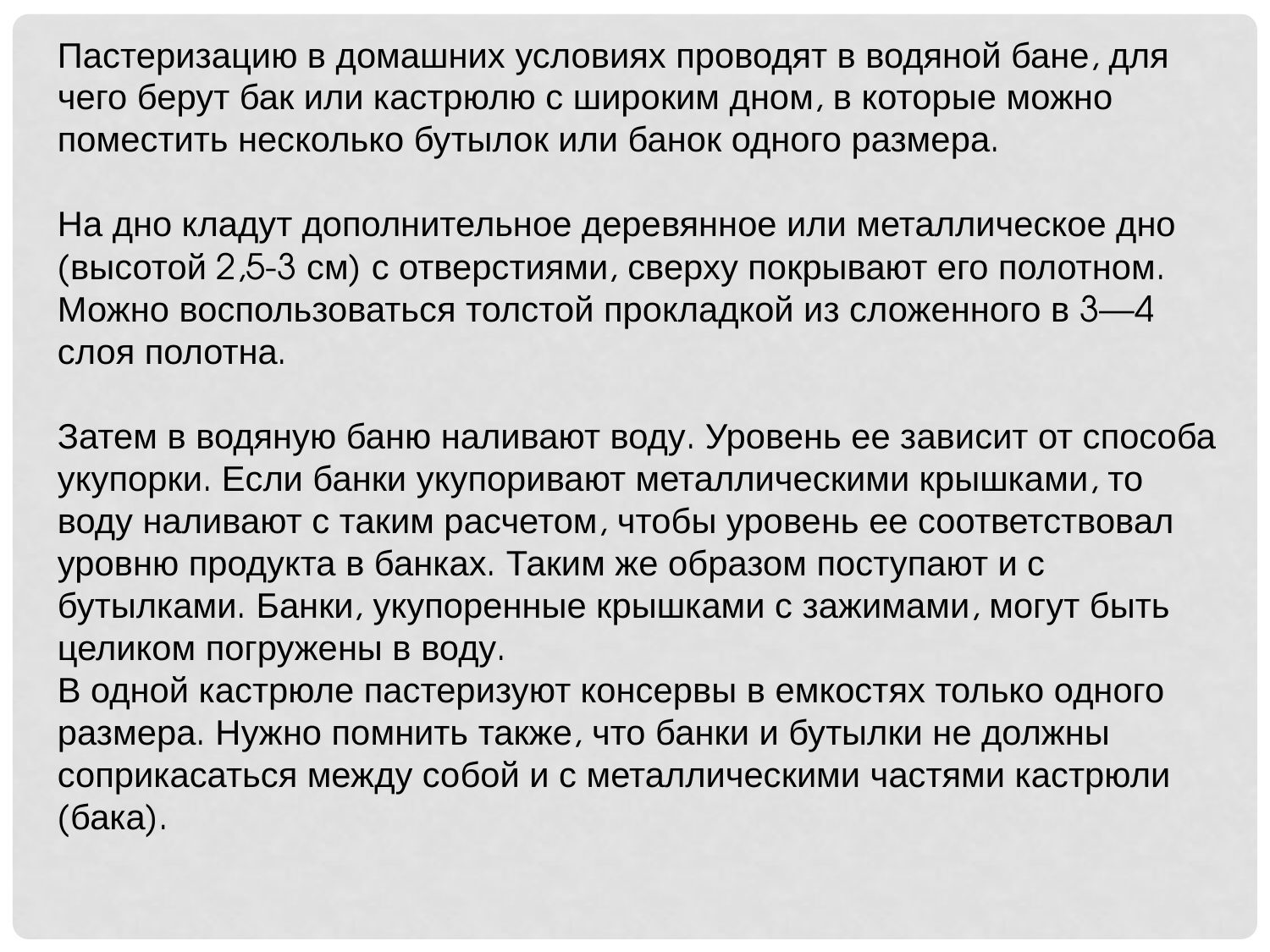

Пастеризацию в домашних условиях проводят в водяной бане, для чего берут бак или кастрюлю с широким дном, в которые можно поместить несколько бутылок или банок одного размера.

На дно кладут дополнительное деревянное или металлическое дно (высотой 2,5-3 см) с отверстиями, сверху покрывают его полотном. Можно воспользоваться толстой прокладкой из сложенного в 3—4 слоя полотна.

Затем в водяную баню наливают воду. Уровень ее зависит от способа укупорки. Если банки укупоривают металлическими крышками, то воду наливают с таким расчетом, чтобы уровень ее соответствовал уровню продукта в банках. Таким же образом поступают и с бутылками. Банки, укупоренные крышками с зажимами, могут быть целиком погружены в воду.
В одной кастрюле пастеризуют консервы в емкостях только одного размера. Нужно помнить также, что банки и бутылки не должны
соприкасаться между собой и с металлическими частями кастрюли (бака).